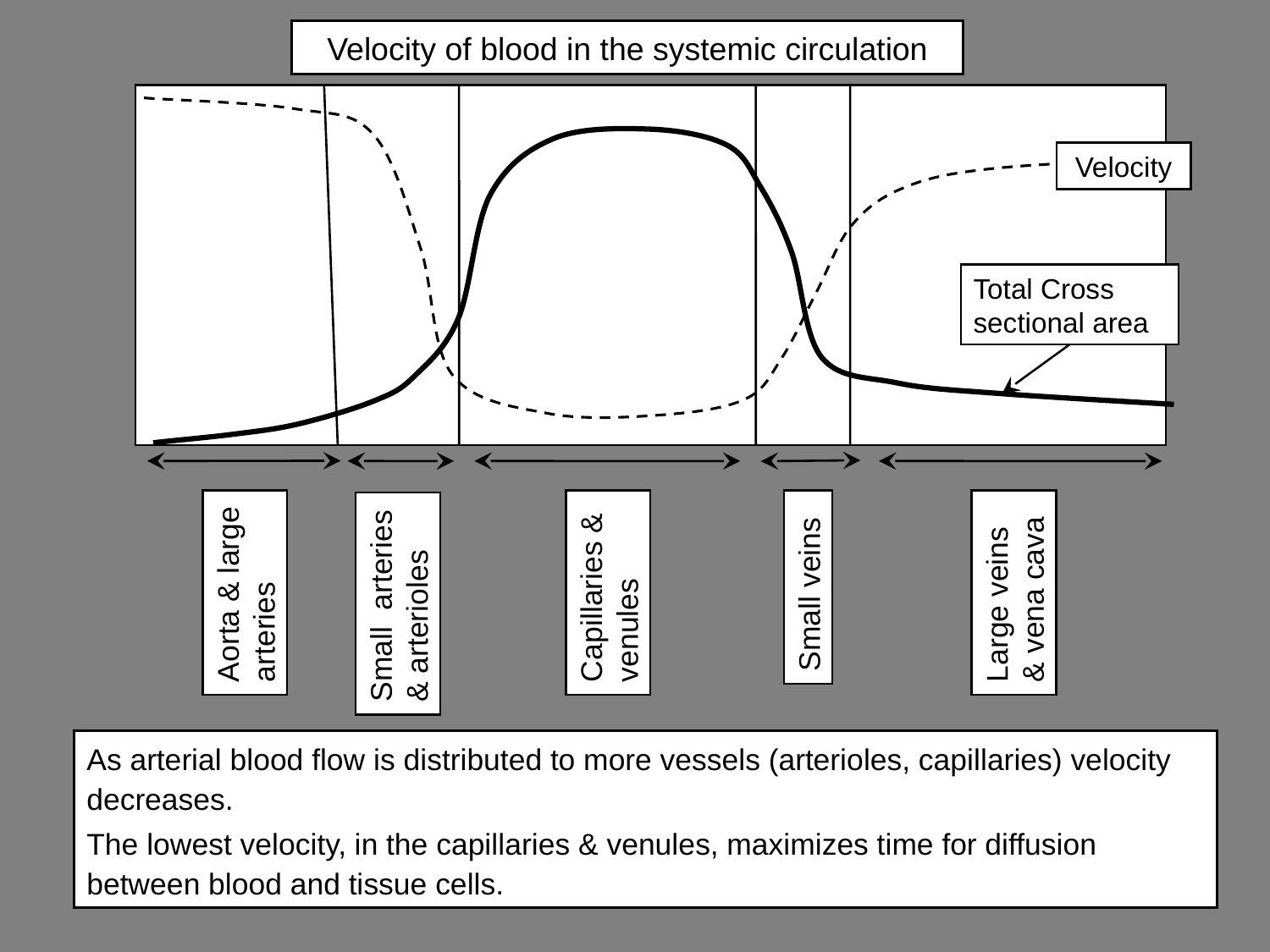

# Velocity of blood in the systemic circulation

Velocity
Total Cross sectional area

Aorta & large arteries
Capillaries & venules
Large veins & vena cava
Small  arteries & arterioles
Small veins
As arterial blood flow is distributed to more vessels (arterioles, capillaries) velocity decreases.
The lowest velocity, in the capillaries & venules, maximizes time for diffusion between blood and tissue cells.